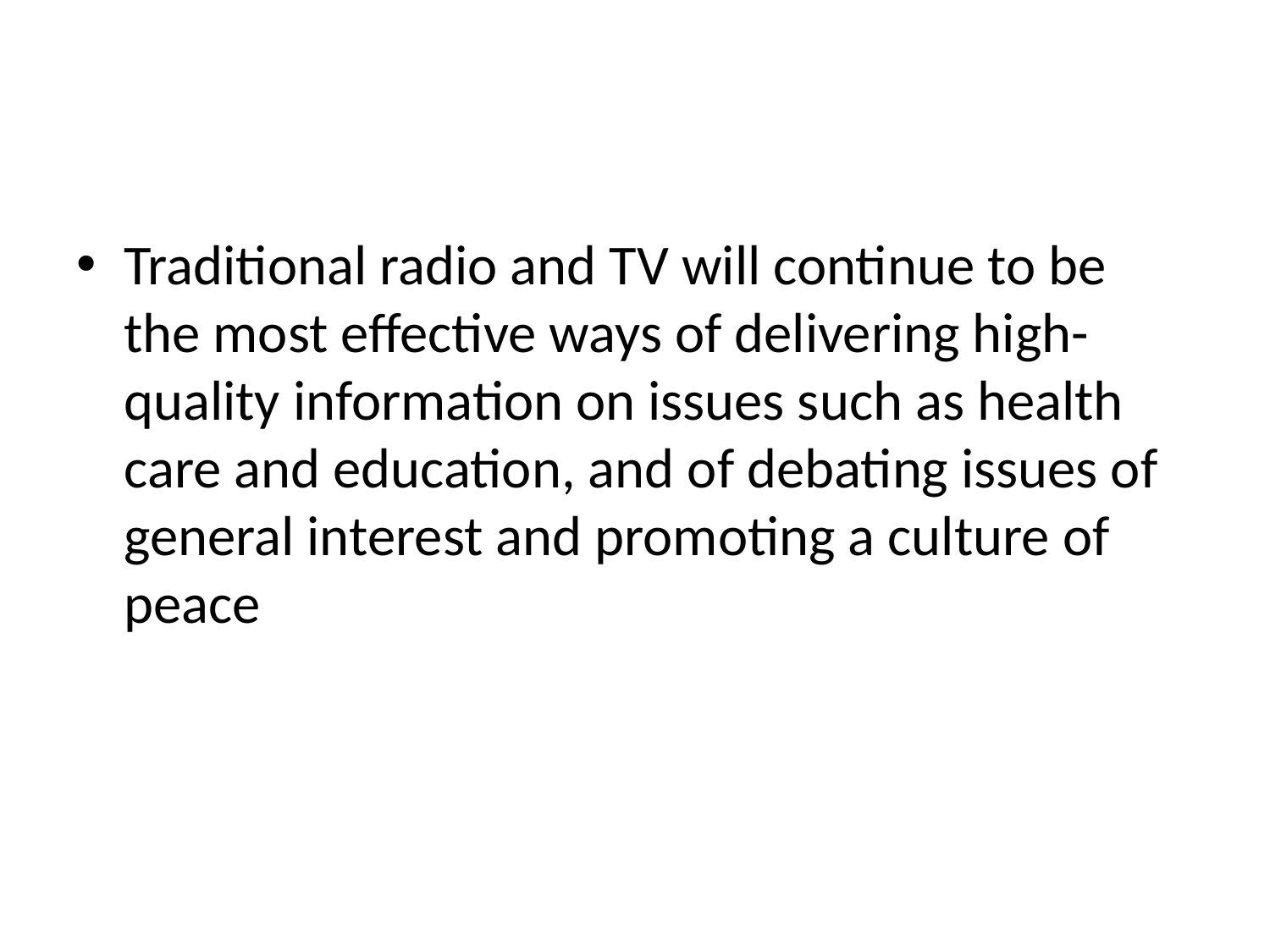

#
Traditional radio and TV will continue to be the most effective ways of delivering high-quality information on issues such as health care and education, and of debating issues of general interest and promoting a culture of peace